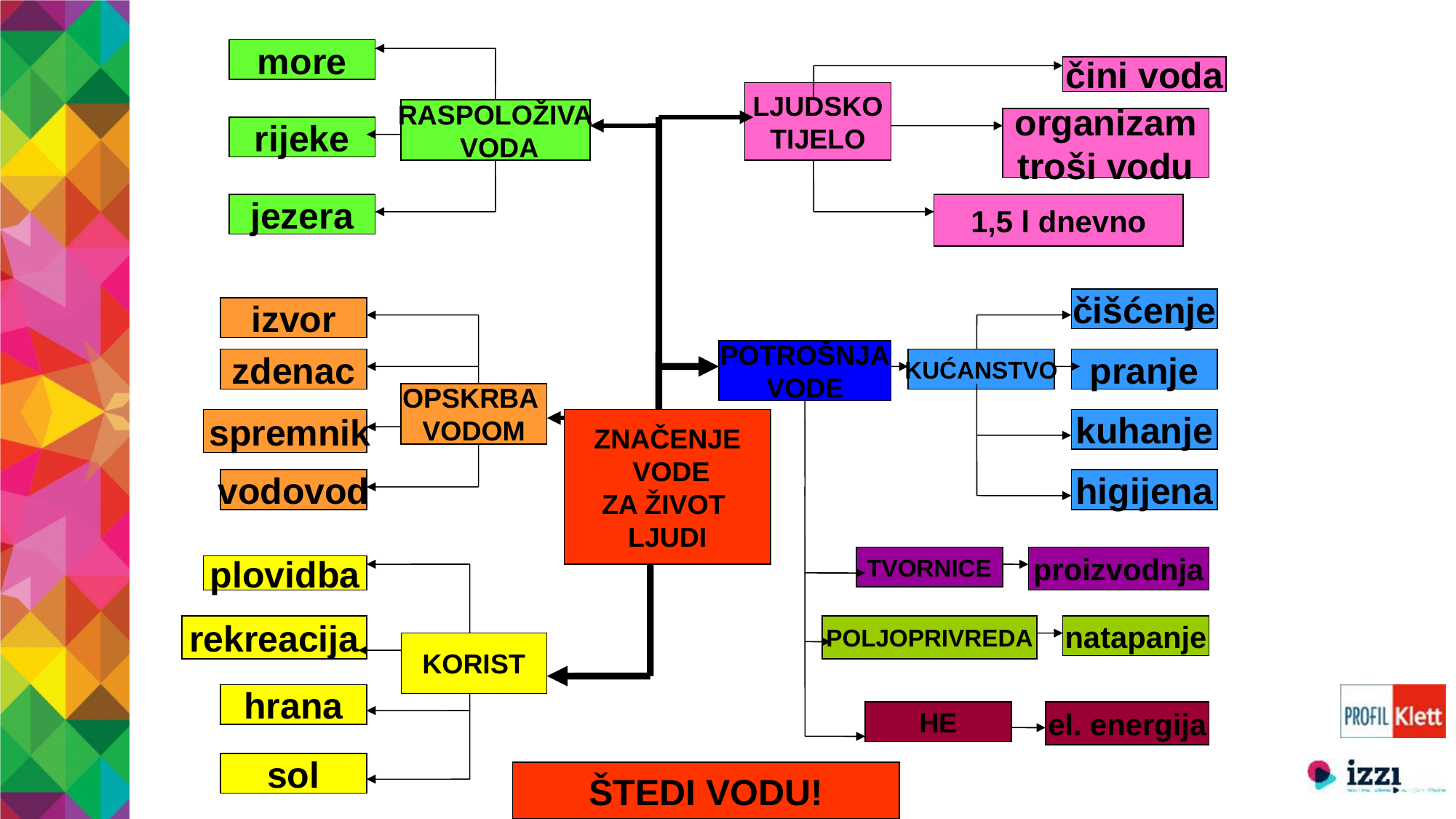

more

čini voda

LJUDSKO
TIJELO
RASPOLOŽIVA
 VODA
organizam
troši vodu

rijeke

1,5 l dnevno
jezera

čišćenje
izvor

POTROŠNJA
VODE
zdenac
KUĆANSTVO
pranje

OPSKRBA
VODOM

ZNAČENJE
 VODE
ZA ŽIVOT
LJUDI
 spremnik
kuhanje

vodovod
higijena

TVORNICE
proizvodnja
plovidba

rekreacija
POLJOPRIVREDA
natapanje

KORIST

hrana

HE
el. energija

sol
ŠTEDI VODU!